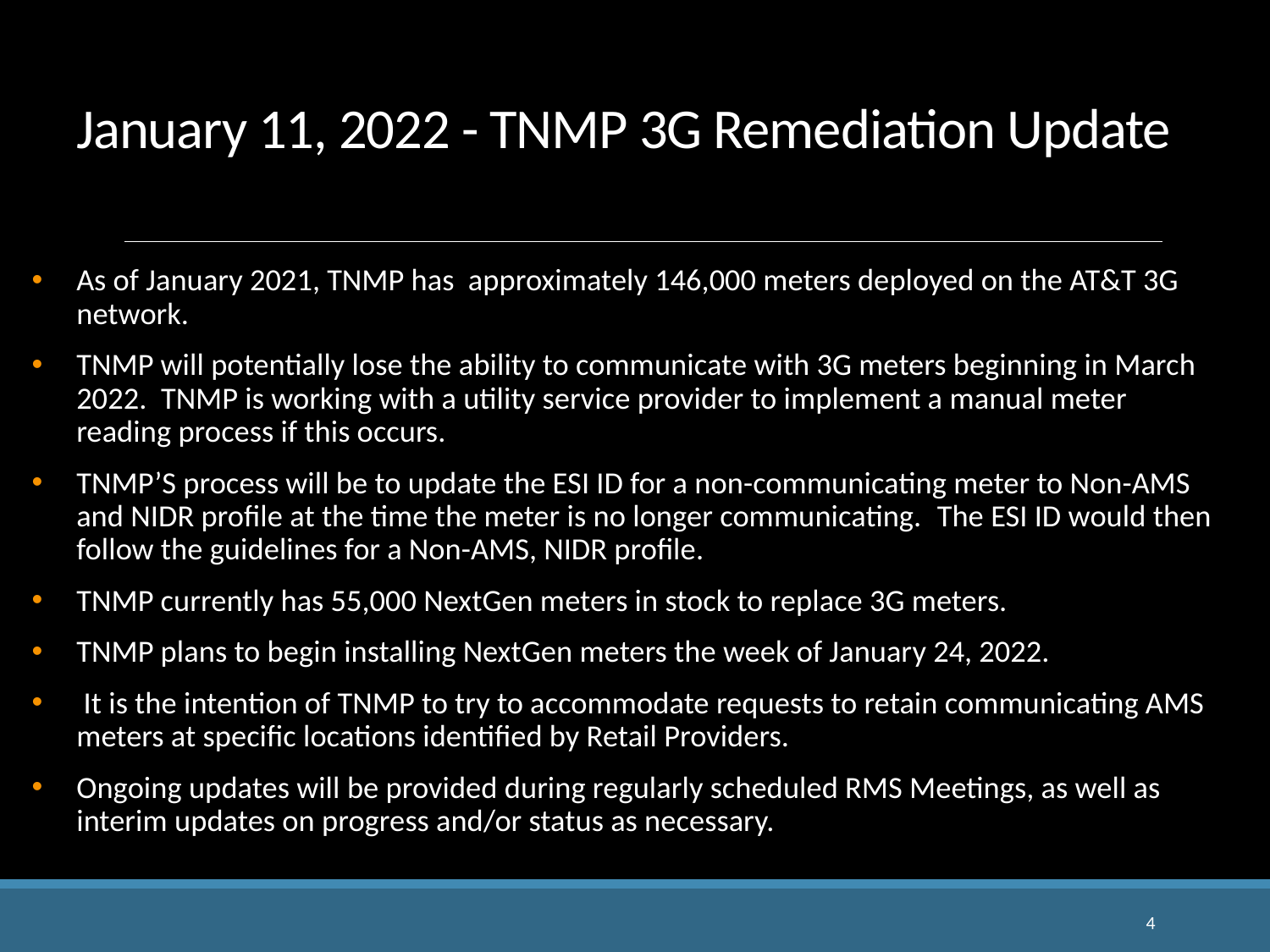

# January 11, 2022 - TNMP 3G Remediation Update
As of January 2021, TNMP has  approximately 146,000 meters deployed on the AT&T 3G network.
TNMP will potentially lose the ability to communicate with 3G meters beginning in March 2022.  TNMP is working with a utility service provider to implement a manual meter reading process if this occurs.
TNMP’S process will be to update the ESI ID for a non-communicating meter to Non-AMS and NIDR profile at the time the meter is no longer communicating.  The ESI ID would then follow the guidelines for a Non-AMS, NIDR profile.
TNMP currently has 55,000 NextGen meters in stock to replace 3G meters.
TNMP plans to begin installing NextGen meters the week of January 24, 2022.
 It is the intention of TNMP to try to accommodate requests to retain communicating AMS meters at specific locations identified by Retail Providers.
Ongoing updates will be provided during regularly scheduled RMS Meetings, as well as interim updates on progress and/or status as necessary.

4